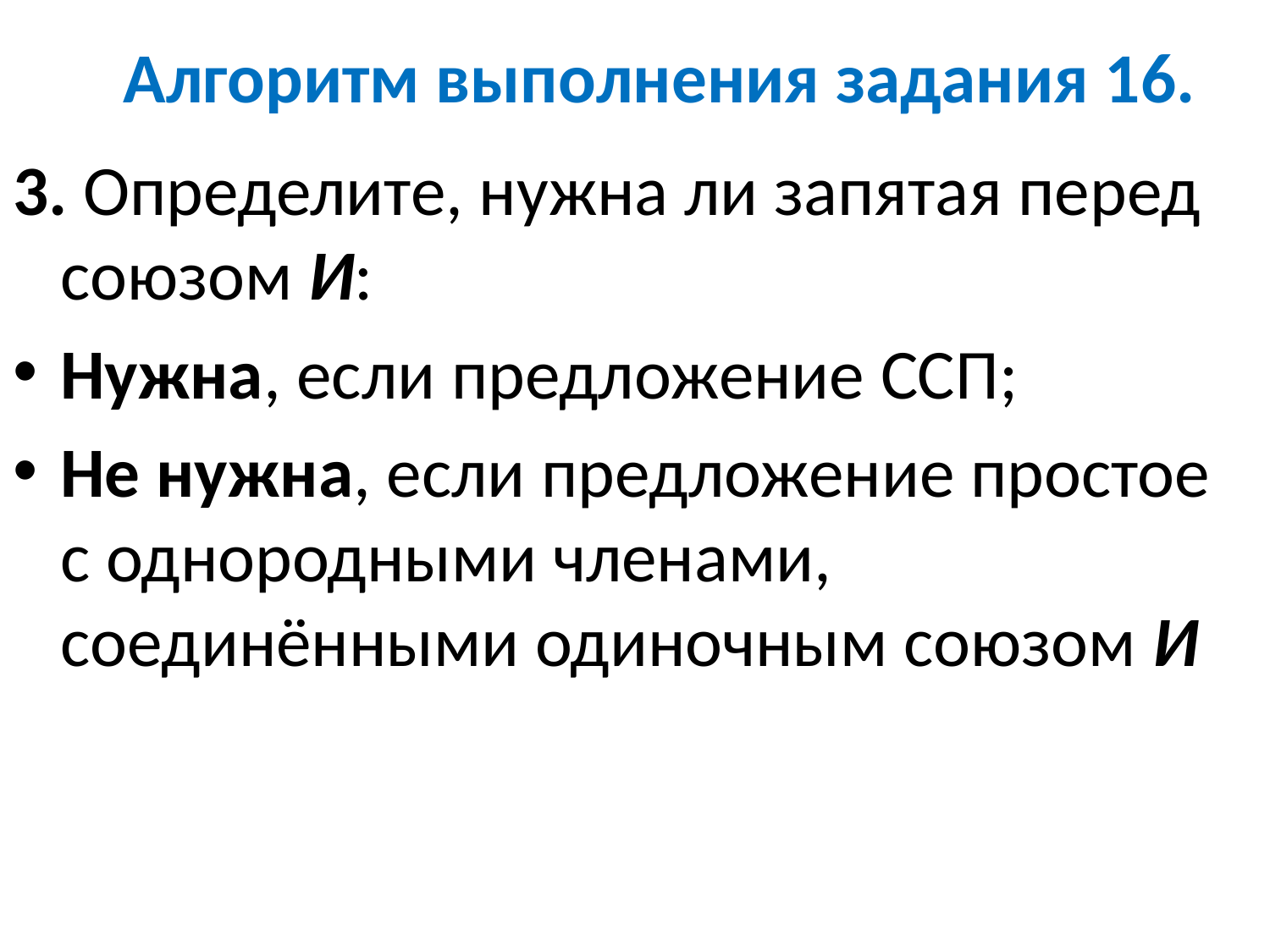

# Алгоритм выполнения задания 16.
3. Определите, нужна ли запятая перед союзом И:
Нужна, если предложение ССП;
Не нужна, если предложение простое с однородными членами, соединёнными одиночным союзом И